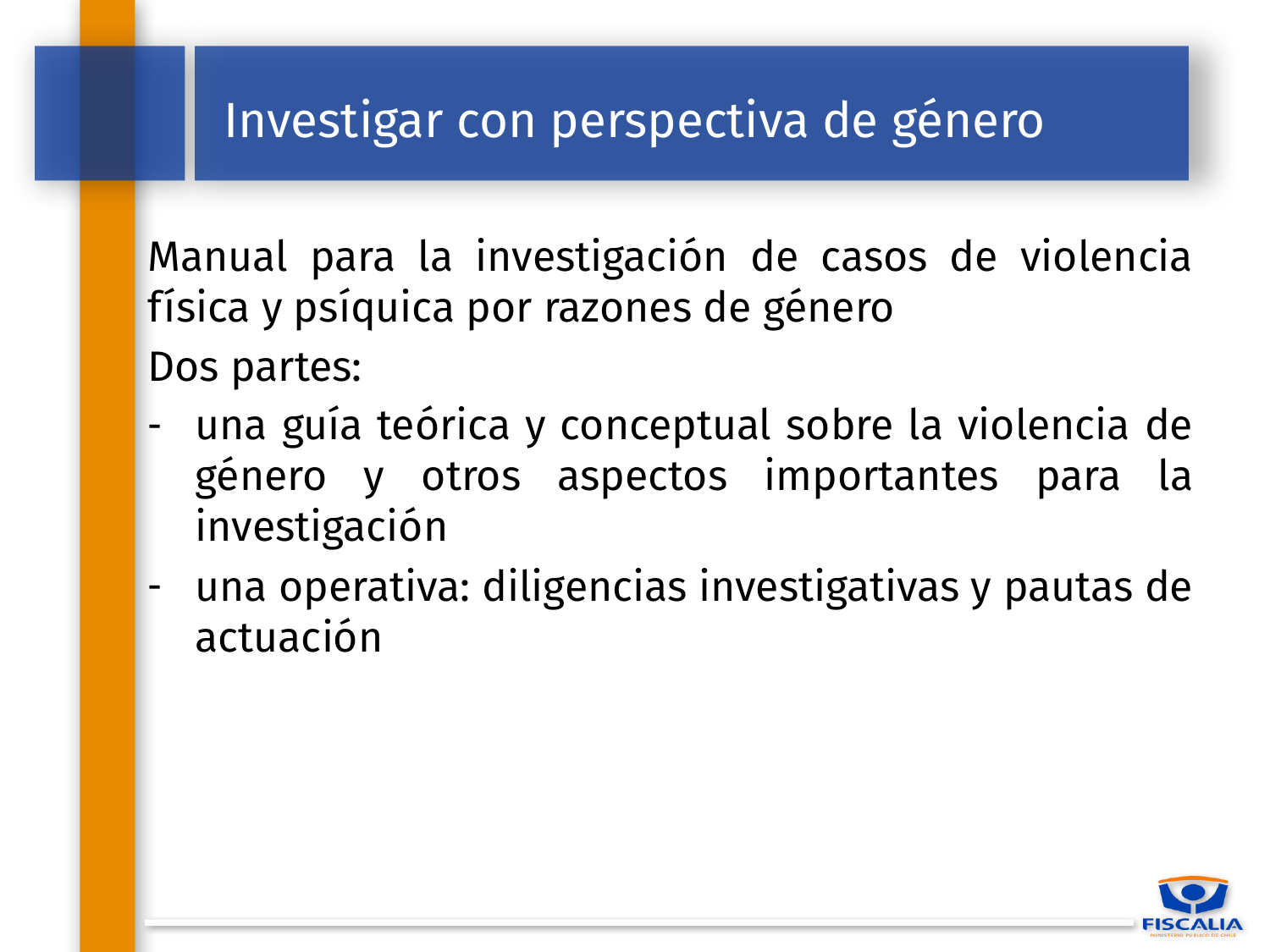

# Investigar con perspectiva de género
Manual para la investigación de casos de violencia física y psíquica por razones de género
Dos partes:
una guía teórica y conceptual sobre la violencia de género y otros aspectos importantes para la investigación
una operativa: diligencias investigativas y pautas de actuación